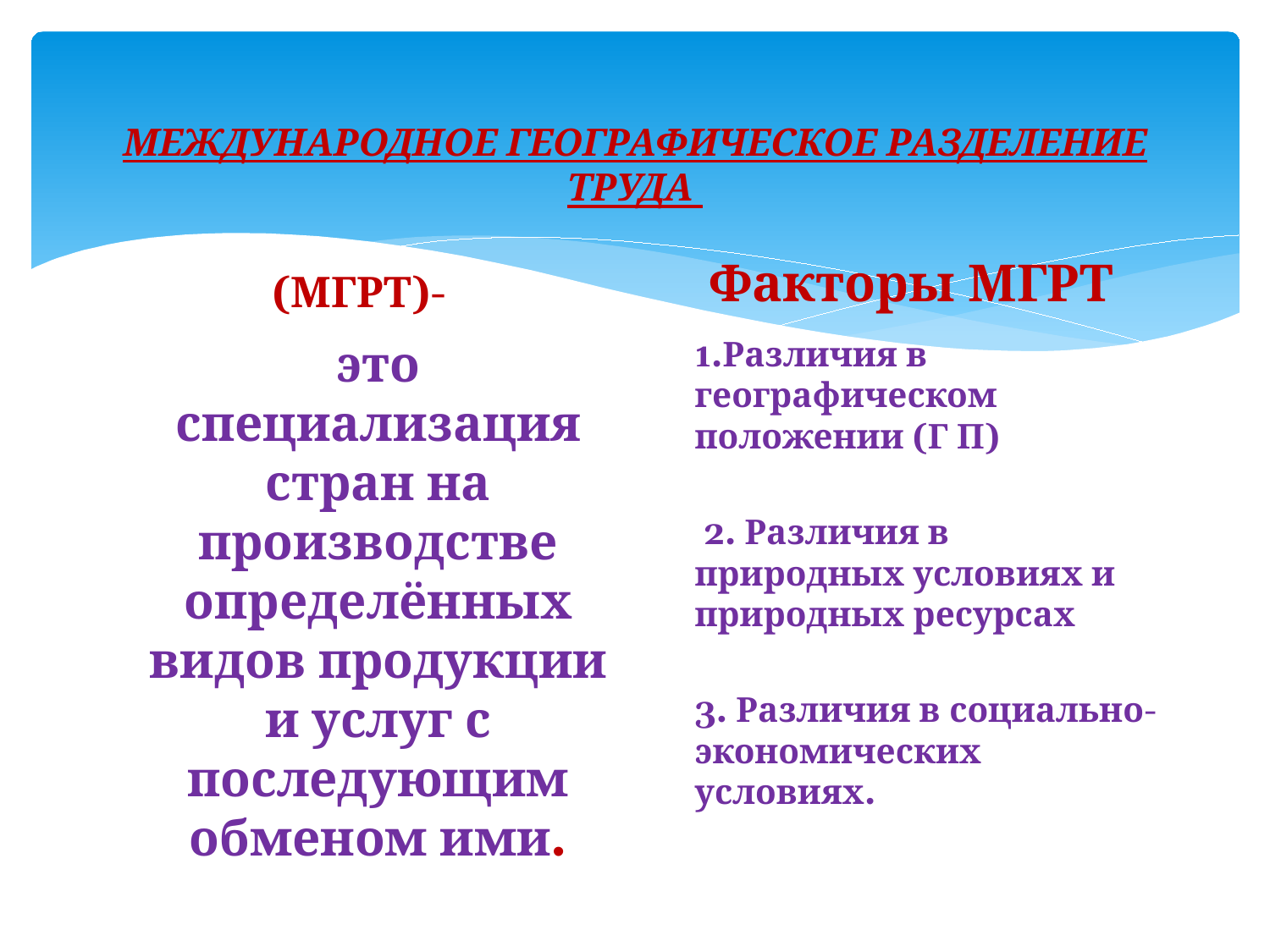

# МЕЖДУНАРОДНОЕ ГЕОГРАФИЧЕСКОЕ РАЗДЕЛЕНИЕ ТРУДА
Факторы МГРТ
(МГРТ)-
это специализация стран на производстве определённых видов продукции и услуг с последующим обменом ими.

1.Различия в географическом положении (Г П)

 2. Различия в природных условиях и природных ресурсах

3. Различия в социально-экономических условиях.